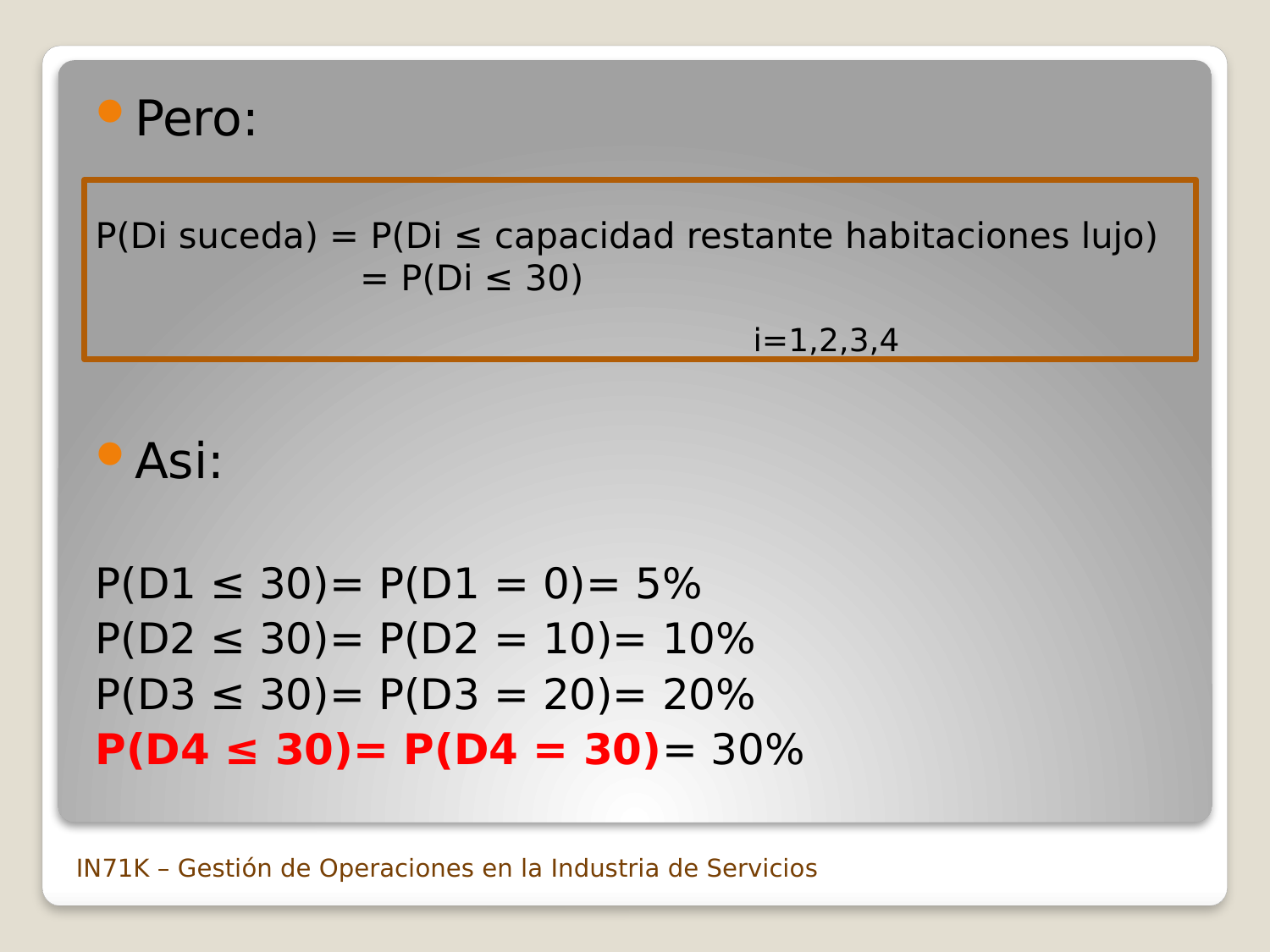

Pero:

P(Di suceda) = P(Di ≤ capacidad restante habitaciones lujo)               	         = P(Di ≤ 30)
                                          i=1,2,3,4

Asi:

P(D1 ≤ 30)= P(D1 = 0)= 5%
P(D2 ≤ 30)= P(D2 = 10)= 10%
P(D3 ≤ 30)= P(D3 = 20)= 20%
P(D4 ≤ 30)= P(D4 = 30)= 30%

IN71K – Gestión de Operaciones en la Industria de Servicios